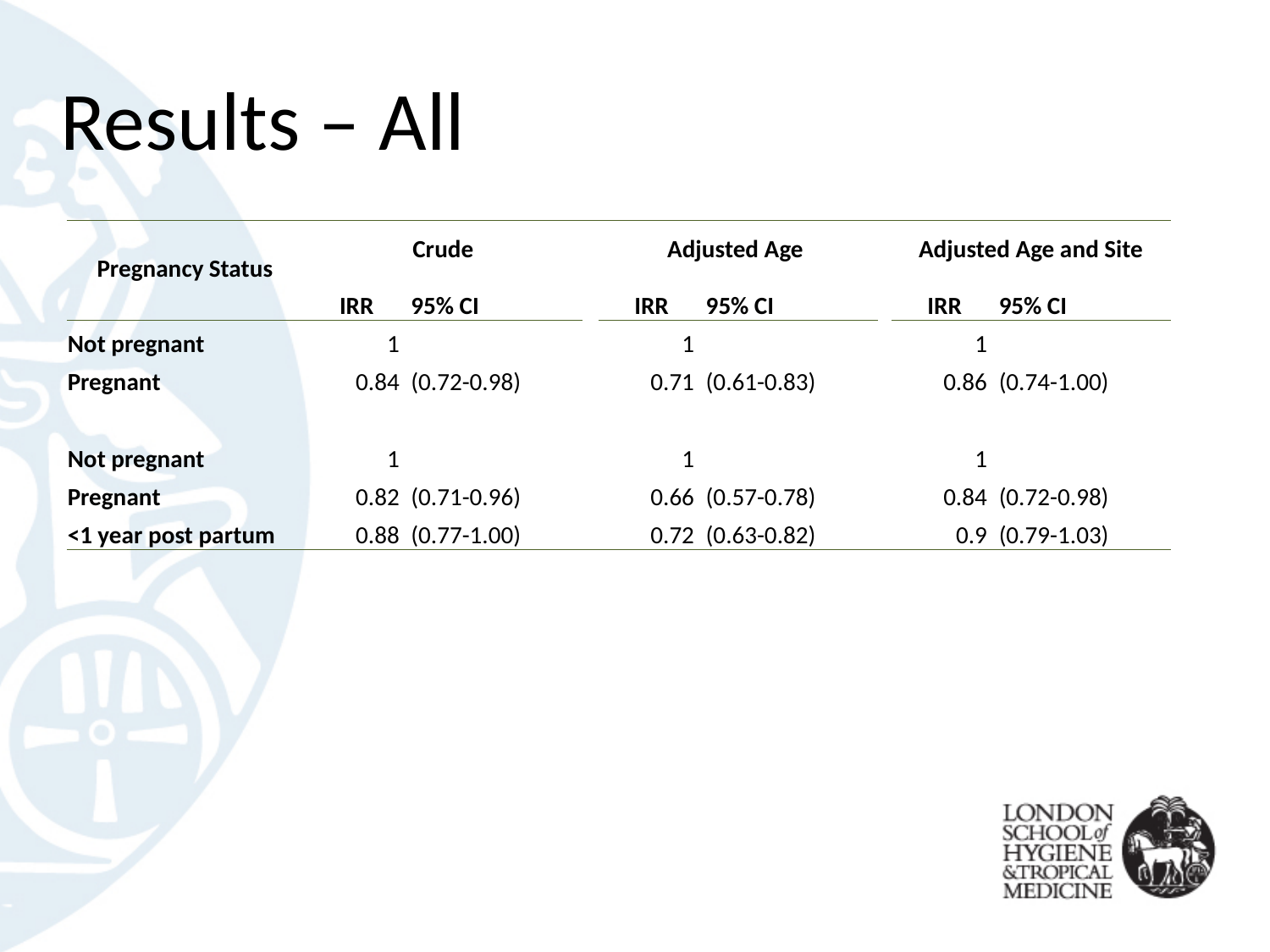

# Results – All
|  |  |  |  |  |  |  |  |  |
| --- | --- | --- | --- | --- | --- | --- | --- | --- |
| Pregnancy Status | Crude |  |  | Adjusted Age |  |  | Adjusted Age and Site |  |
|  | IRR | 95% CI |  | IRR | 95% CI |  | IRR | 95% CI |
| Not pregnant | 1 |  |  | 1 |  |  | 1 |  |
| Pregnant | 0.84 | (0.72-0.98) |  | 0.71 | (0.61-0.83) |  | 0.86 | (0.74-1.00) |
|  |  |  |  |  |  |  |  |  |
| Not pregnant | 1 |  |  | 1 |  |  | 1 |  |
| Pregnant | 0.82 | (0.71-0.96) |  | 0.66 | (0.57-0.78) |  | 0.84 | (0.72-0.98) |
| <1 year post partum | 0.88 | (0.77-1.00) |  | 0.72 | (0.63-0.82) |  | 0.9 | (0.79-1.03) |
|  |  |  |  |  |  |  |  |  |